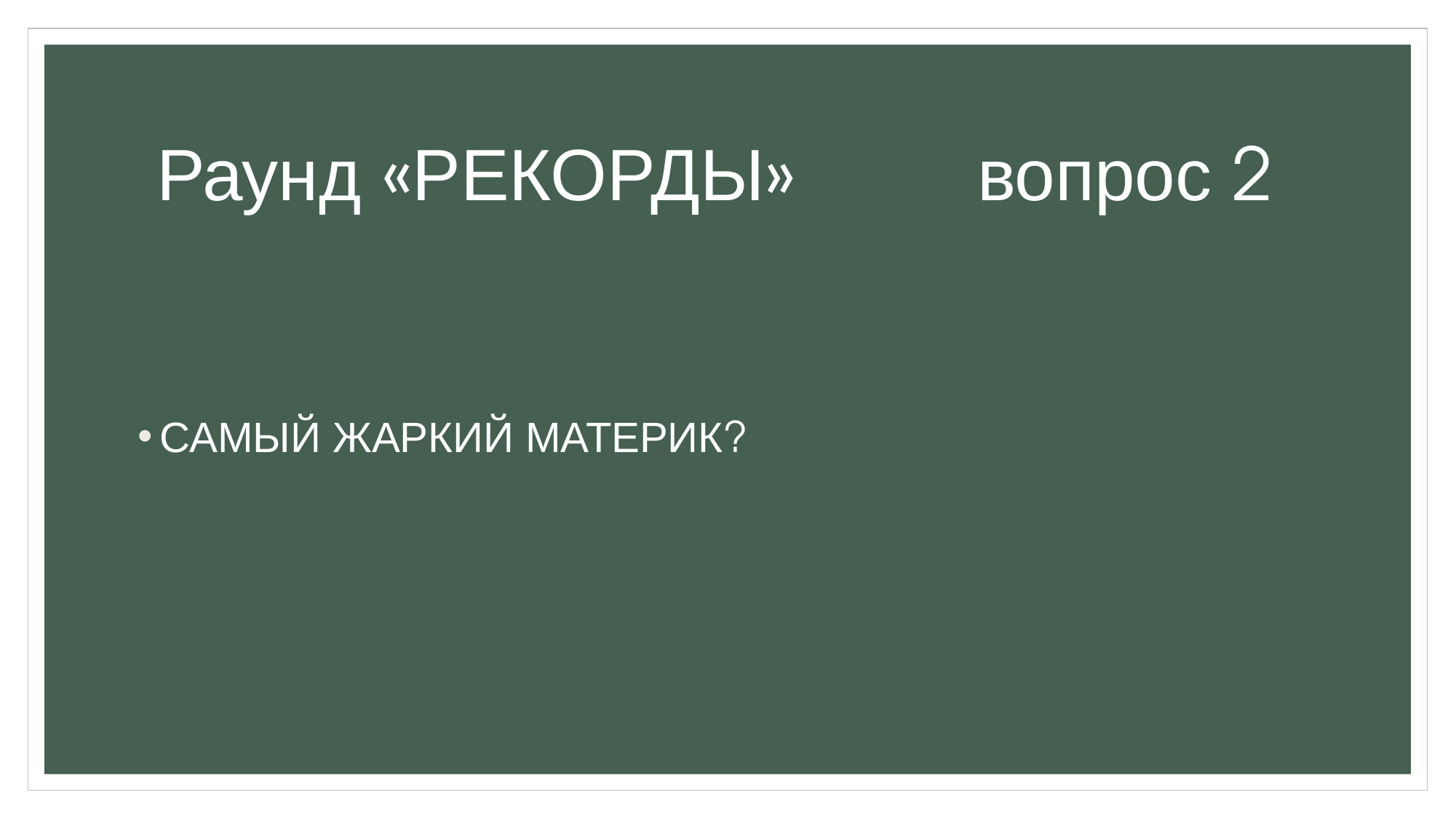

#
Раунд «РЕКОРДЫ»         вопрос 2
САМЫЙ ЖАРКИЙ МАТЕРИК?